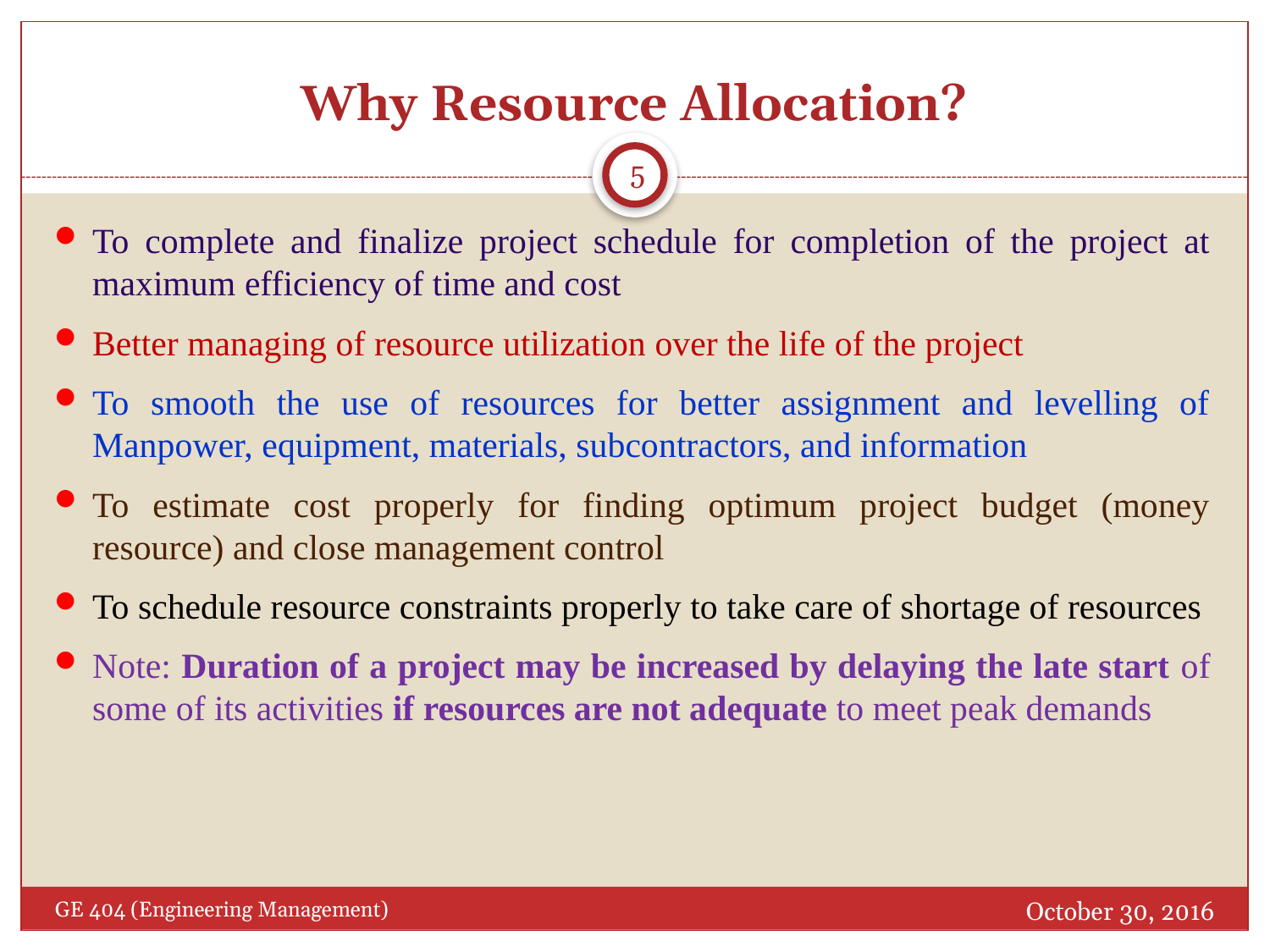

# Why Resource Allocation?
5
To complete and finalize project schedule for completion of the project at maximum efficiency of time and cost
Better managing of resource utilization over the life of the project
To smooth the use of resources for better assignment and levelling of Manpower, equipment, materials, subcontractors, and information
To estimate cost properly for finding optimum project budget (money resource) and close management control
To schedule resource constraints properly to take care of shortage of resources
Note: Duration of a project may be increased by delaying the late start of some of its activities if resources are not adequate to meet peak demands
October 30, 2016
GE 404 (Engineering Management)